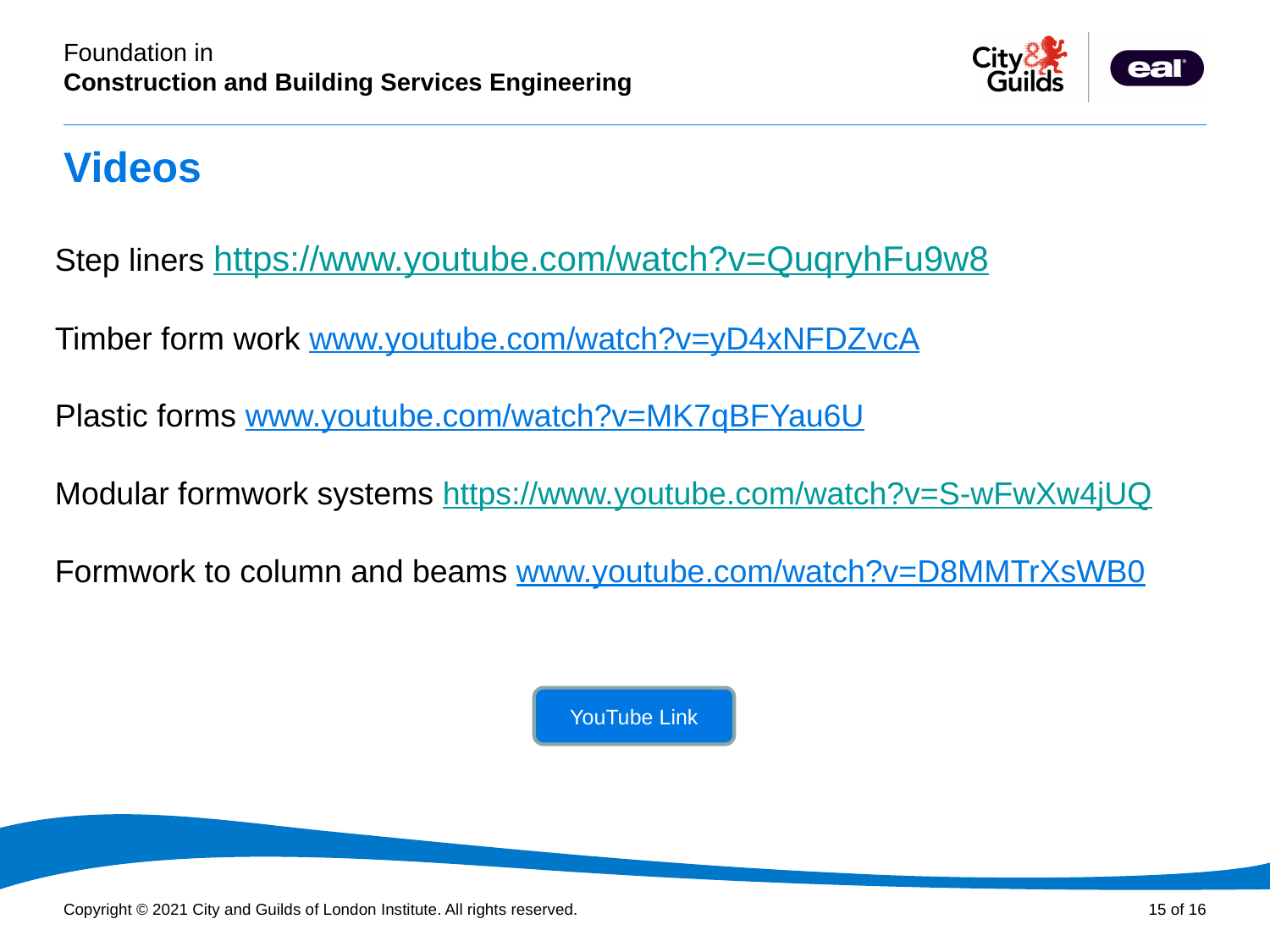

# Videos
Step liners https://www.youtube.com/watch?v=QuqryhFu9w8
Timber form work www.youtube.com/watch?v=yD4xNFDZvcA
Plastic forms www.youtube.com/watch?v=MK7qBFYau6U
Modular formwork systems https://www.youtube.com/watch?v=S-wFwXw4jUQ
Formwork to column and beams www.youtube.com/watch?v=D8MMTrXsWB0

YouTube Link